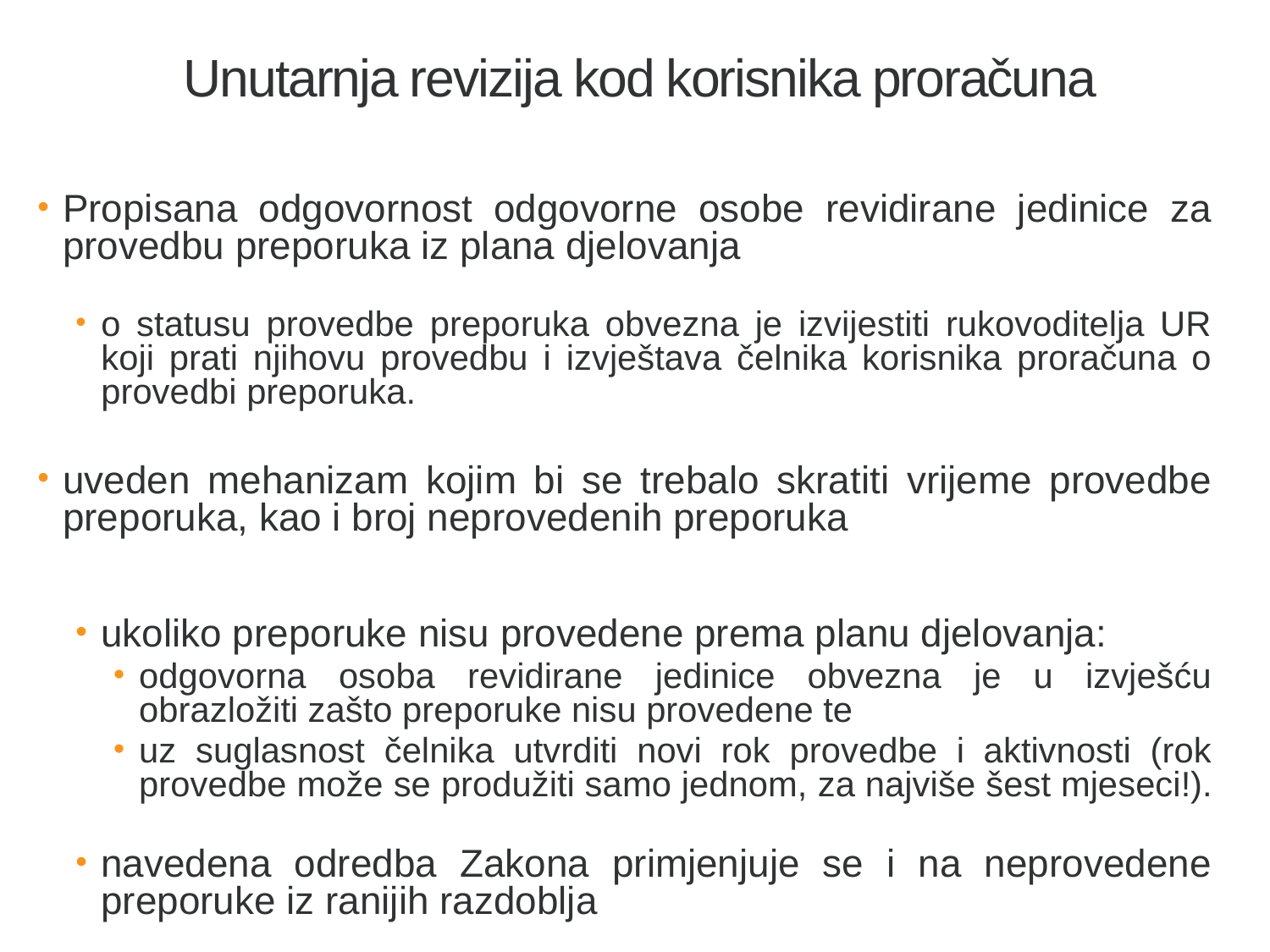

21
# Unutarnja revizija kod korisnika proračuna
Propisana odgovornost odgovorne osobe revidirane jedinice za provedbu preporuka iz plana djelovanja

o statusu provedbe preporuka obvezna je izvijestiti rukovoditelja UR koji prati njihovu provedbu i izvještava čelnika korisnika proračuna o provedbi preporuka.

uveden mehanizam kojim bi se trebalo skratiti vrijeme provedbe preporuka, kao i broj neprovedenih preporuka

ukoliko preporuke nisu provedene prema planu djelovanja:
odgovorna osoba revidirane jedinice obvezna je u izvješću obrazložiti zašto preporuke nisu provedene te
uz suglasnost čelnika utvrditi novi rok provedbe i aktivnosti (rok provedbe može se produžiti samo jednom, za najviše šest mjeseci!).

navedena odredba Zakona primjenjuje se i na neprovedene preporuke iz ranijih razdoblja

Kod ponovnog obavljanja ne obavlja se nužno revizija cijelog procesa/područja već je fokus na rješavanju otvorene problematike (utvrđivanje negativnih posljedica nastalih zbog neprovođenja preporuka, odnosno zbog neuspostavljenih ili nedjelotvornih kontrola (uzimajući u obzir najnovije činjenice, nastale u razdoblju nakon obavljanja prvobitne revizije).
dopis ministra financija (KLASA: 011-01/13-01/381; URBROJ: 513-08-03-15-111 od 28. rujna 2015.) - Provedba preporuka unutarnje revizije - odgovornost rukovoditelja ustrojstvenih jedinica i čelnika korisnika proračuna